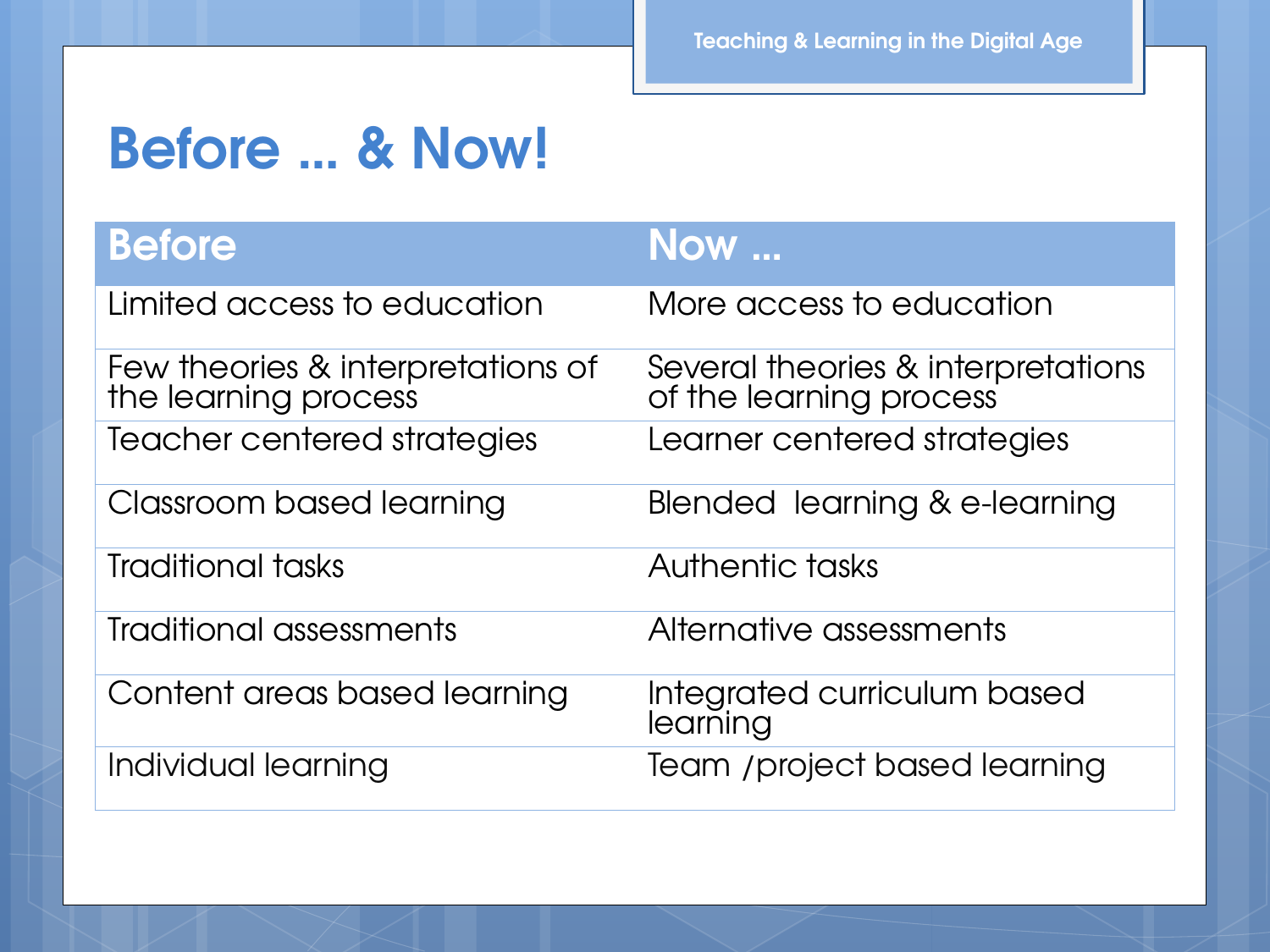

Teaching & Learning in the Digital Age
Before … & Now!
| Before | Now … |
| --- | --- |
| Limited access to education | More access to education |
| Few theories & interpretations of the learning process | Several theories & interpretations of the learning process |
| Teacher centered strategies | Learner centered strategies |
| Classroom based learning | Blended learning & e-learning |
| Traditional tasks | Authentic tasks |
| Traditional assessments | Alternative assessments |
| Content areas based learning | Integrated curriculum based learning |
| Individual learning | Team /project based learning |